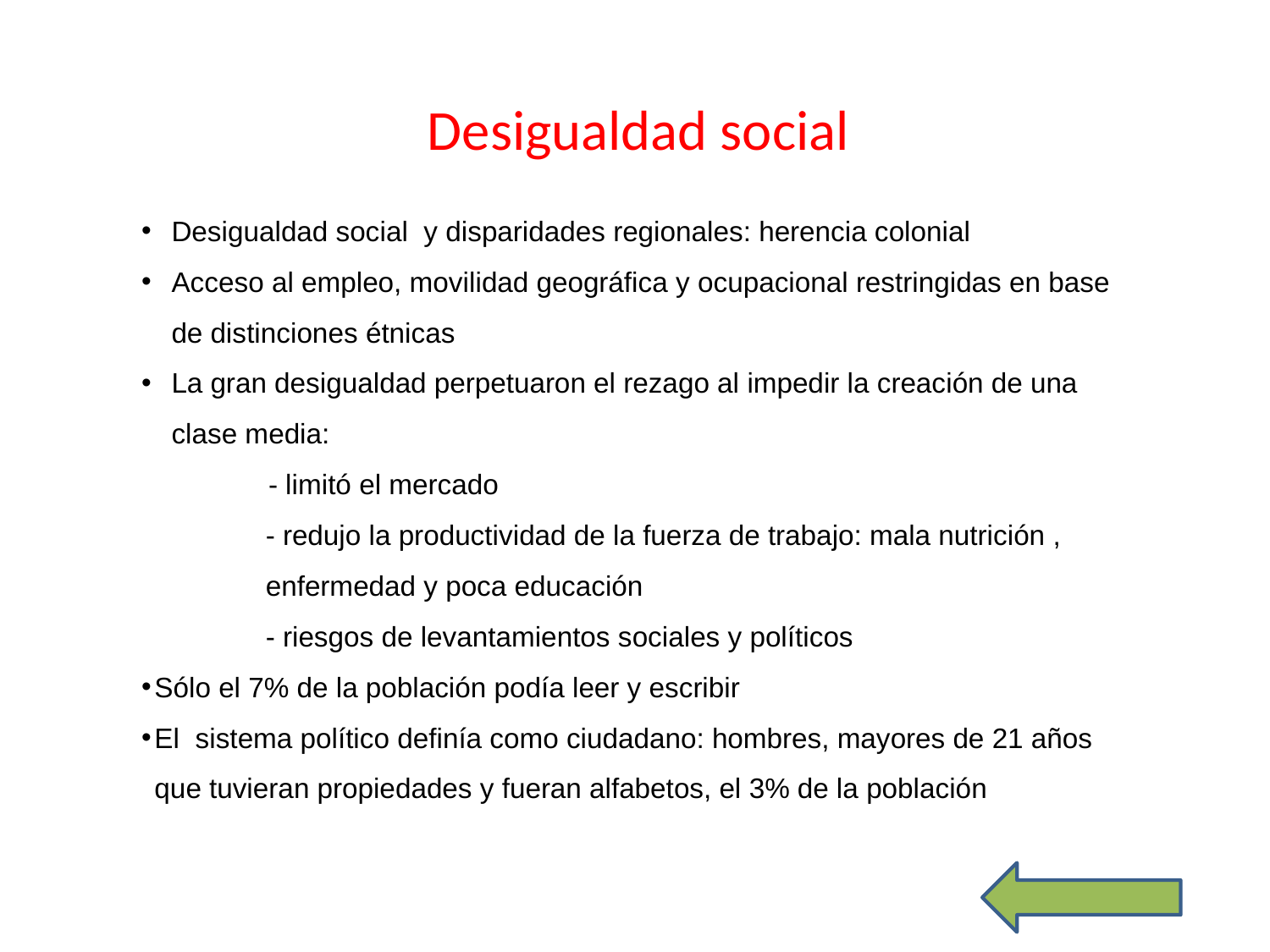

Desigualdad social
Desigualdad social  y disparidades regionales: herencia colonial
Acceso al empleo, movilidad geográfica y ocupacional restringidas en base de distinciones étnicas
La gran desigualdad perpetuaron el rezago al impedir la creación de una clase media:
	- limitó el mercado
	- redujo la productividad de la fuerza de trabajo: mala nutrición , enfermedad y poca educación
	- riesgos de levantamientos sociales y políticos
Sólo el 7% de la población podía leer y escribir
El  sistema político definía como ciudadano: hombres, mayores de 21 años que tuvieran propiedades y fueran alfabetos, el 3% de la población